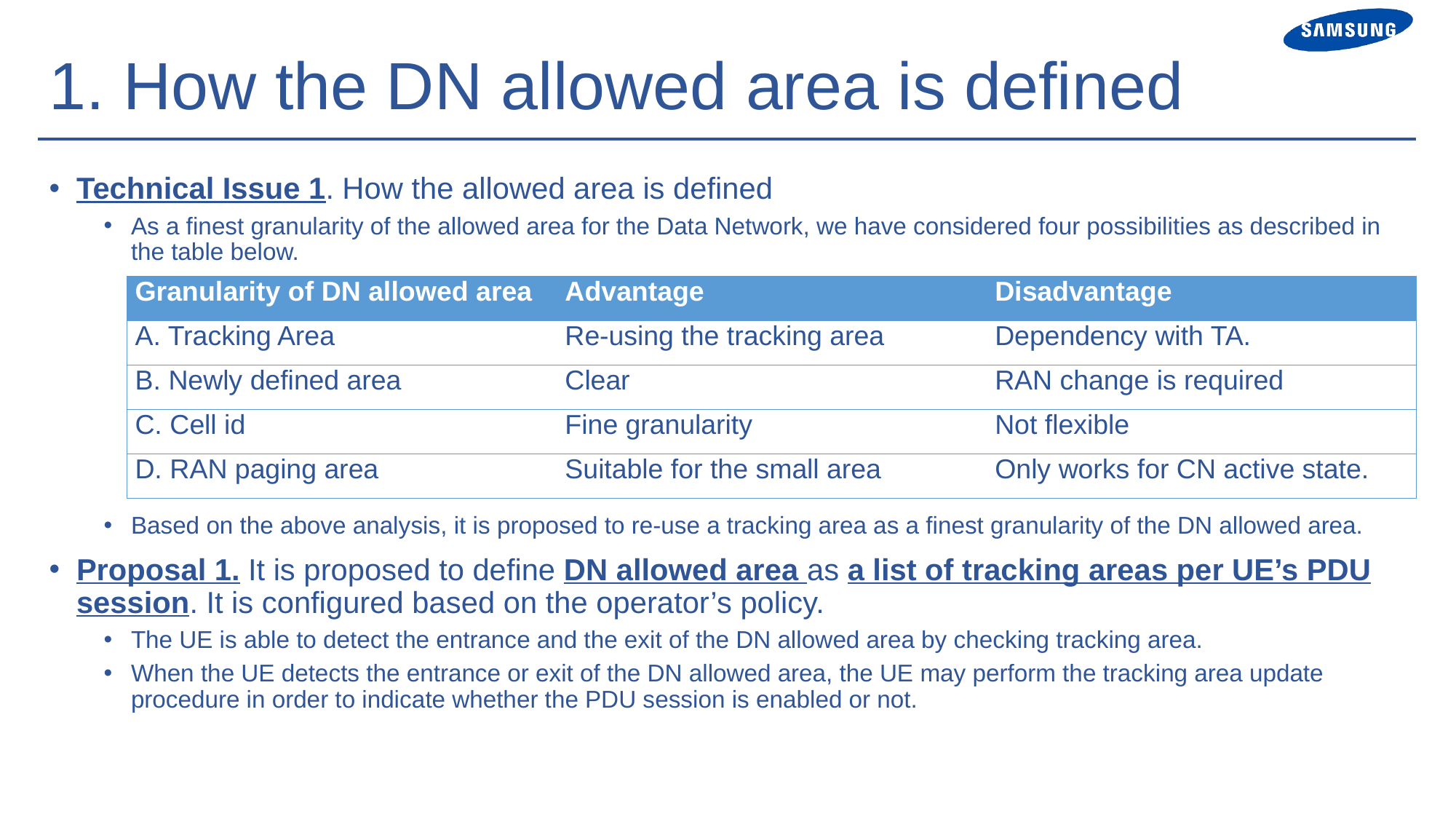

# 1. How the DN allowed area is defined
Technical Issue 1. How the allowed area is defined
As a finest granularity of the allowed area for the Data Network, we have considered four possibilities as described in the table below.

Based on the above analysis, it is proposed to re-use a tracking area as a finest granularity of the DN allowed area.
Proposal 1. It is proposed to define DN allowed area as a list of tracking areas per UE’s PDU session. It is configured based on the operator’s policy.
The UE is able to detect the entrance and the exit of the DN allowed area by checking tracking area.
When the UE detects the entrance or exit of the DN allowed area, the UE may perform the tracking area update procedure in order to indicate whether the PDU session is enabled or not.

| Granularity of DN allowed area | Advantage | Disadvantage |
| --- | --- | --- |
| A. Tracking Area | Re-using the tracking area | Dependency with TA. |
| B. Newly defined area | Clear | RAN change is required |
| C. Cell id | Fine granularity | Not flexible |
| D. RAN paging area | Suitable for the small area | Only works for CN active state. |